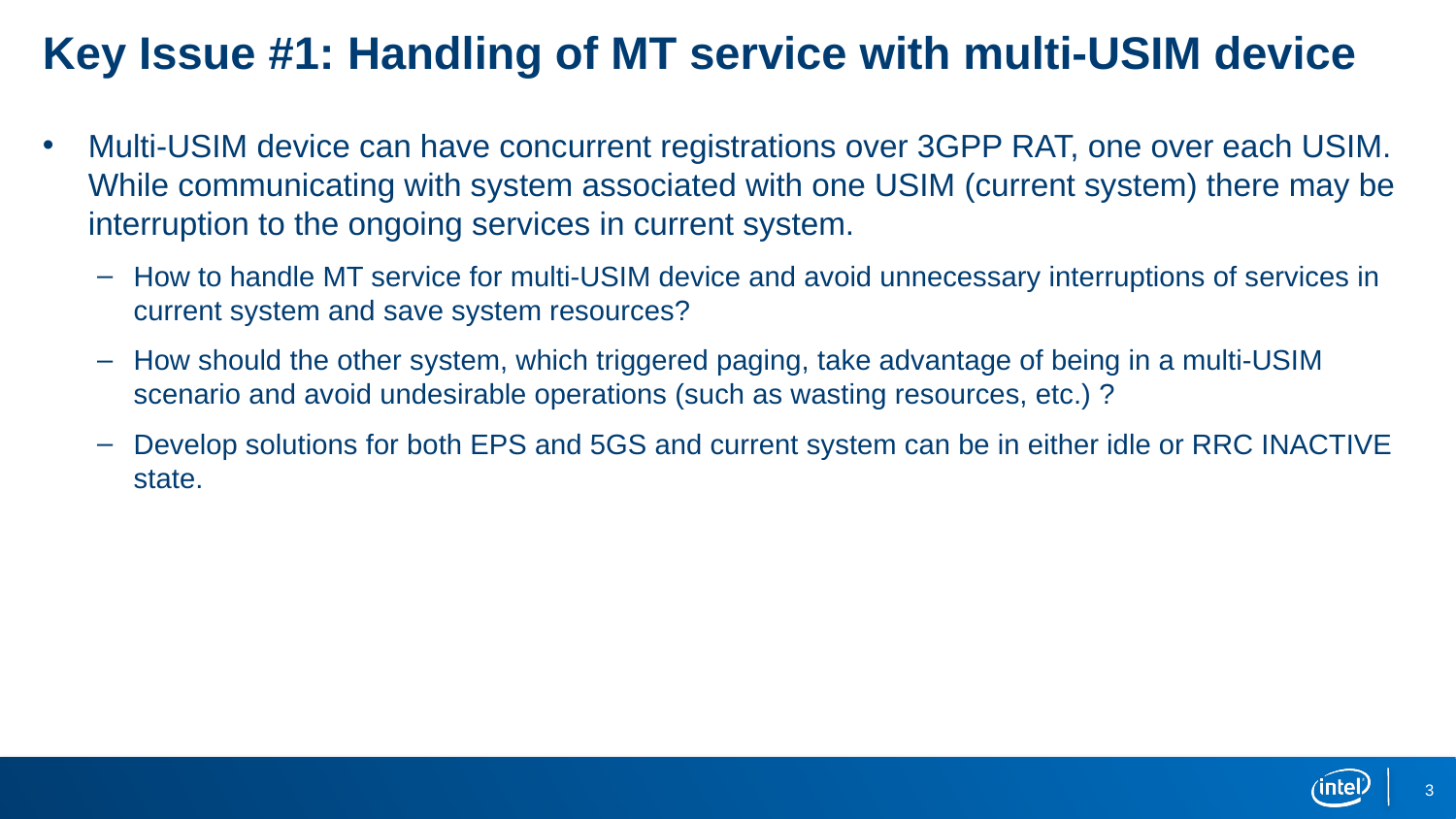

# Key Issue #1: Handling of MT service with multi-USIM device
Multi-USIM device can have concurrent registrations over 3GPP RAT, one over each USIM. While communicating with system associated with one USIM (current system) there may be interruption to the ongoing services in current system.
How to handle MT service for multi-USIM device and avoid unnecessary interruptions of services in current system and save system resources?
How should the other system, which triggered paging, take advantage of being in a multi-USIM scenario and avoid undesirable operations (such as wasting resources, etc.) ?
Develop solutions for both EPS and 5GS and current system can be in either idle or RRC INACTIVE state.

3